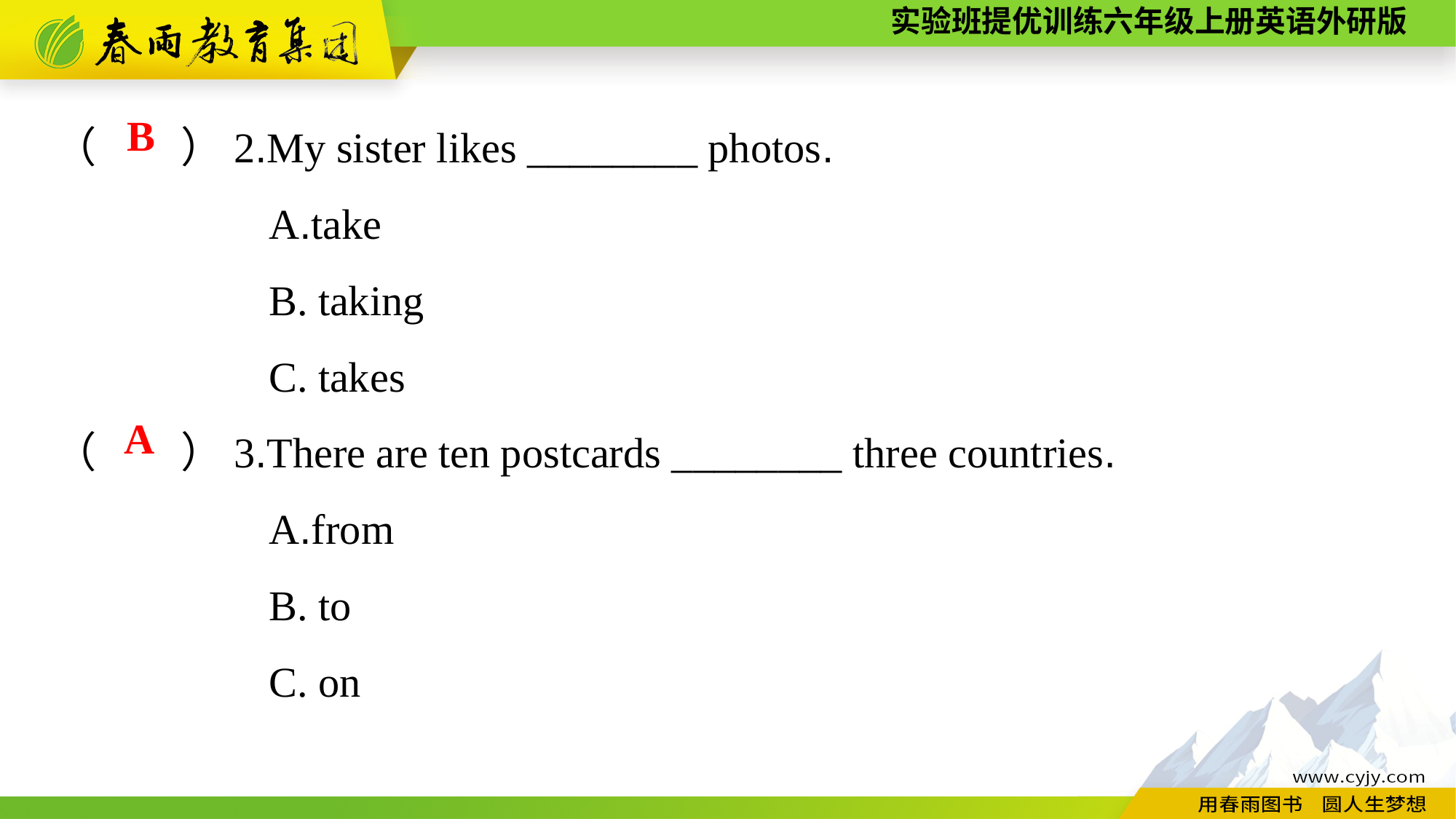

（　　）2.My sister likes ________ photos.
A.take
B. taking
C. takes
（　　）3.There are ten postcards ________ three countries.
A.from
B. to
C. on
B
A